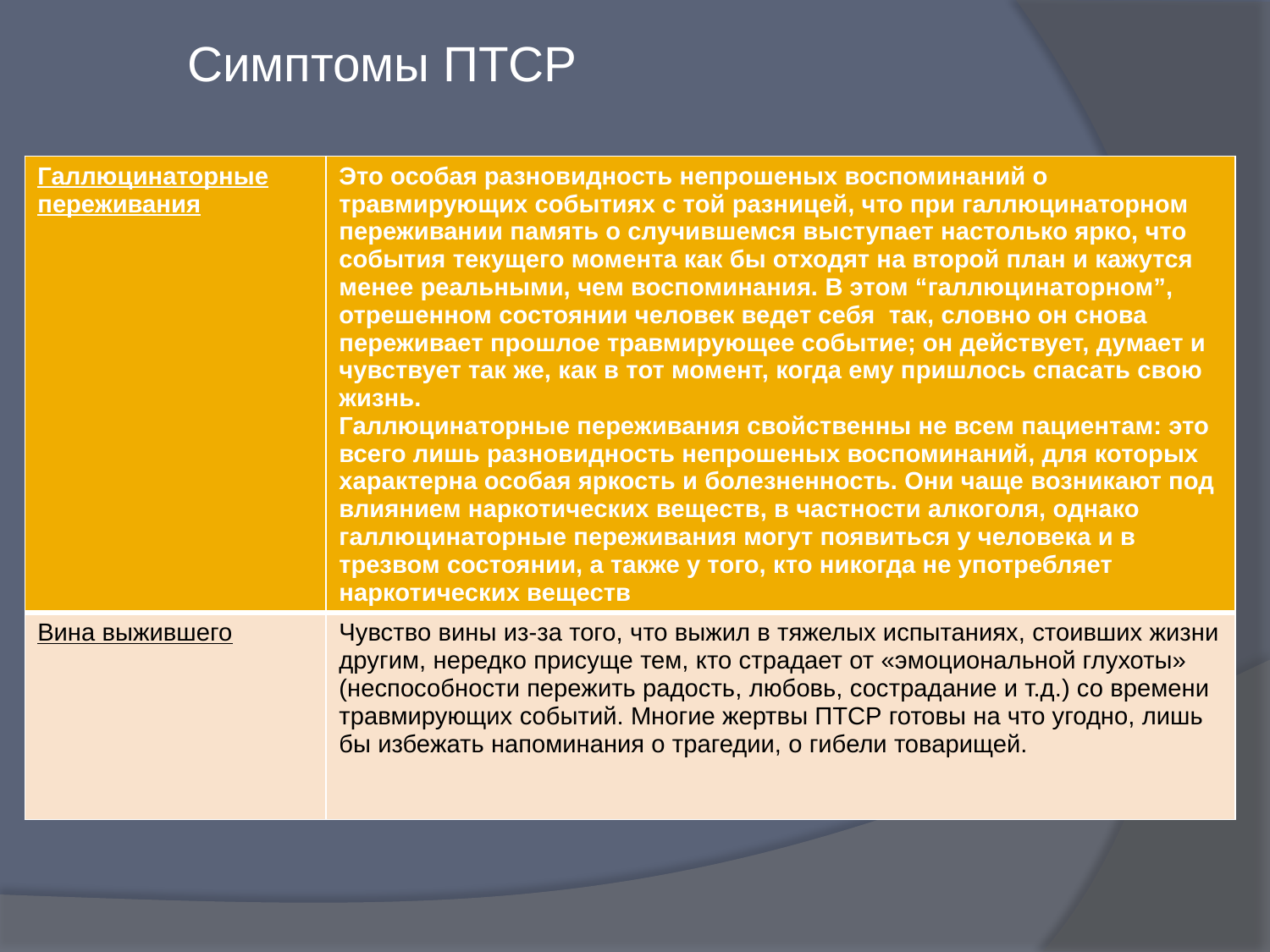

Симптомы ПТСР
| Галлюцинаторные переживания | Это особая разновидность непрошеных воспоминаний о травмирующих событиях с той разницей, что при галлюцинаторном переживании память о случившемся выступает настолько ярко, что события текущего момента как бы отходят на второй план и кажутся менее реальными, чем воспоминания. В этом “галлюцинаторном”, отрешенном состоянии человек ведет себя так, словно он снова переживает прошлое травмирующее событие; он действует, думает и чувствует так же, как в тот момент, когда ему пришлось спасать свою жизнь. Галлюцинаторные переживания свойственны не всем пациентам: это всего лишь разновидность непрошеных воспоминаний, для которых характерна особая яркость и болезненность. Они чаще возникают под влиянием наркотических веществ, в частности алкоголя, однако галлюцинаторные переживания могут появиться у человека и в трезвом состоянии, а также у того, кто никогда не употребляет наркотических веществ |
| --- | --- |
| Вина выжившего | Чувство вины из-за того, что выжил в тяжелых испытаниях, стоивших жизни другим, нередко присуще тем, кто страдает от «эмоциональной глухоты» (неспособности пережить радость, любовь, сострадание и т.д.) со времени травмирующих событий. Многие жертвы ПТСР готовы на что угодно, лишь бы избежать напоминания о трагедии, о гибели товарищей. |